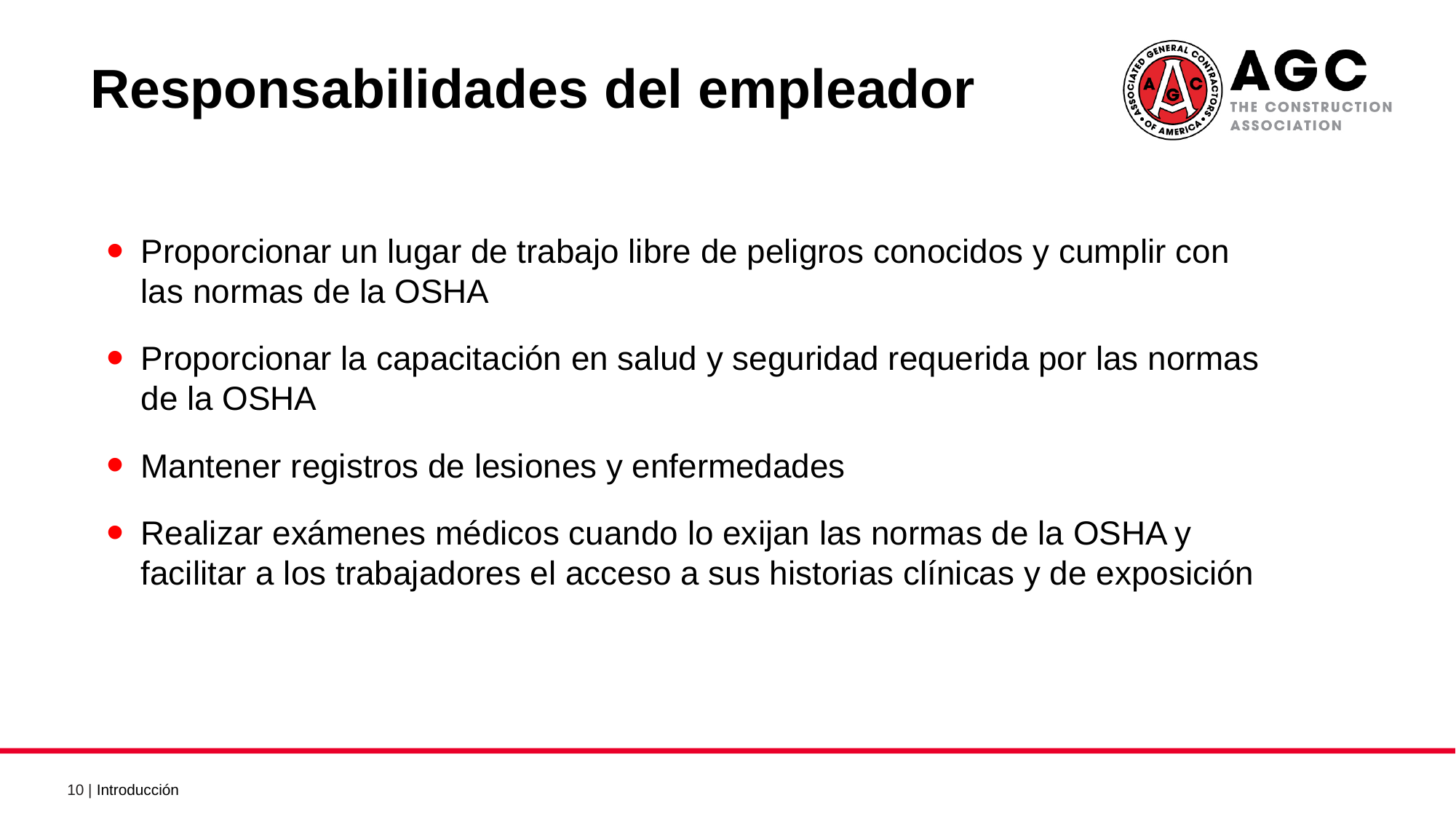

Responsabilidades del empleador
Proporcionar un lugar de trabajo libre de peligros conocidos y cumplir con las normas de la OSHA
Proporcionar la capacitación en salud y seguridad requerida por las normas de la OSHA
Mantener registros de lesiones y enfermedades
Realizar exámenes médicos cuando lo exijan las normas de la OSHA y facilitar a los trabajadores el acceso a sus historias clínicas y de exposición
Introducción